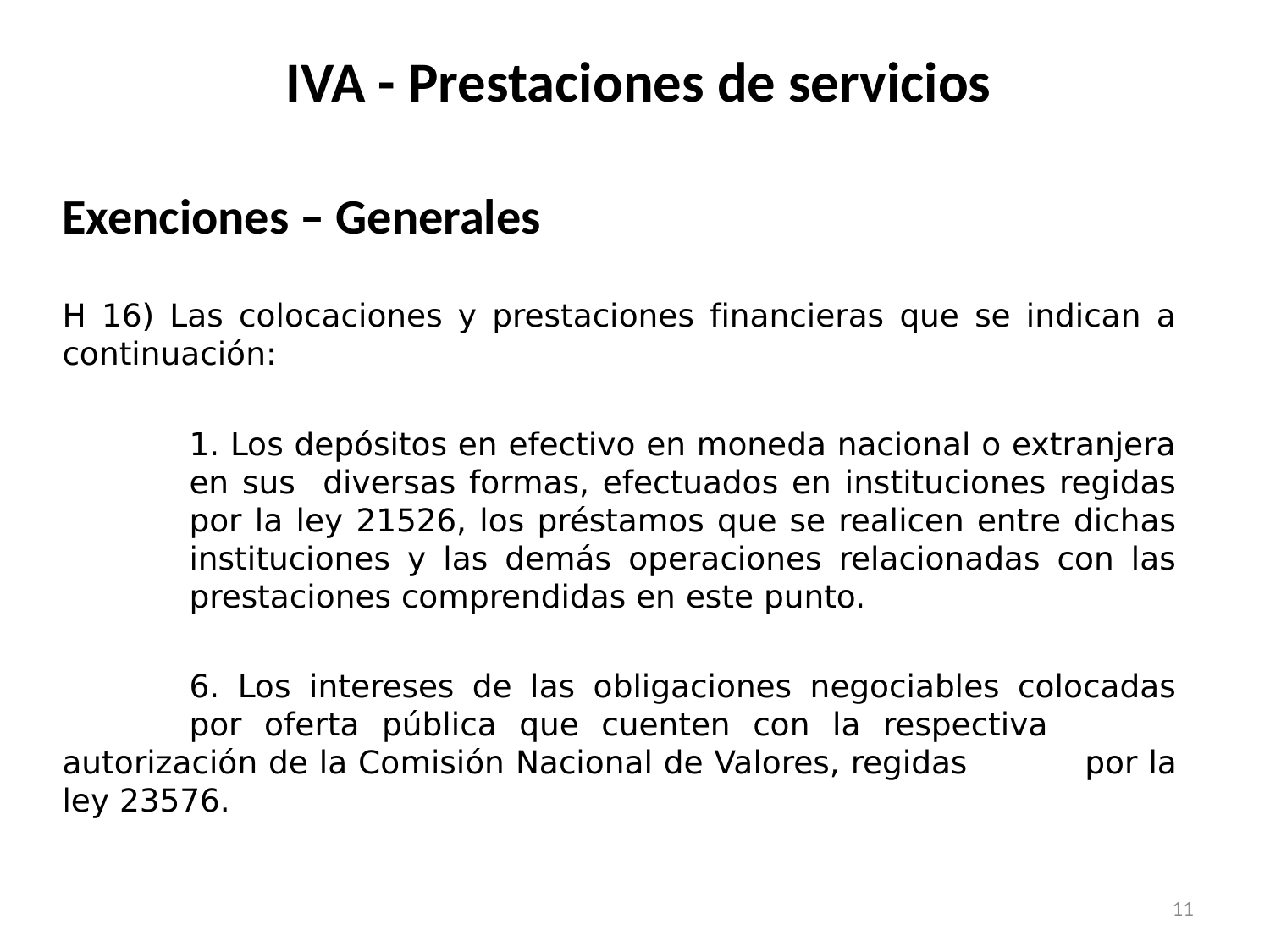

# IVA - Prestaciones de servicios
Exenciones – Generales

H 16) Las colocaciones y prestaciones financieras que se indican a continuación:

	1. Los depósitos en efectivo en moneda nacional o extranjera 	en sus 	diversas formas, efectuados en instituciones regidas 	por la ley 21526, los préstamos que se realicen entre dichas 	instituciones y las demás operaciones relacionadas con las 	prestaciones comprendidas en este punto.

	6. Los intereses de las obligaciones negociables colocadas 	por oferta pública que cuenten con la respectiva 	autorización de la Comisión Nacional de Valores, regidas 	por la ley 23576.
11